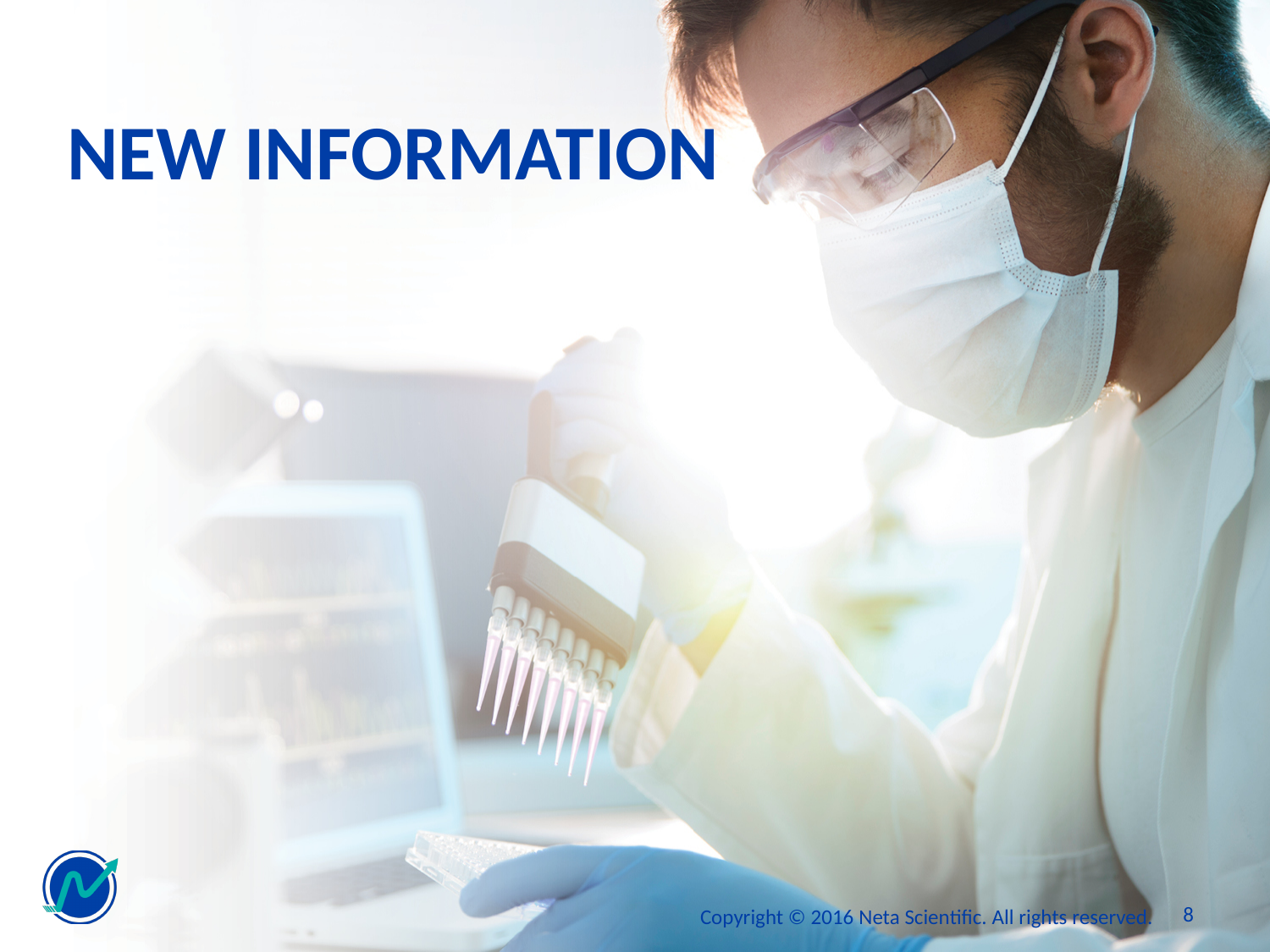

# New Information

8
Copyright © 2016 Neta Scientific. All rights reserved.